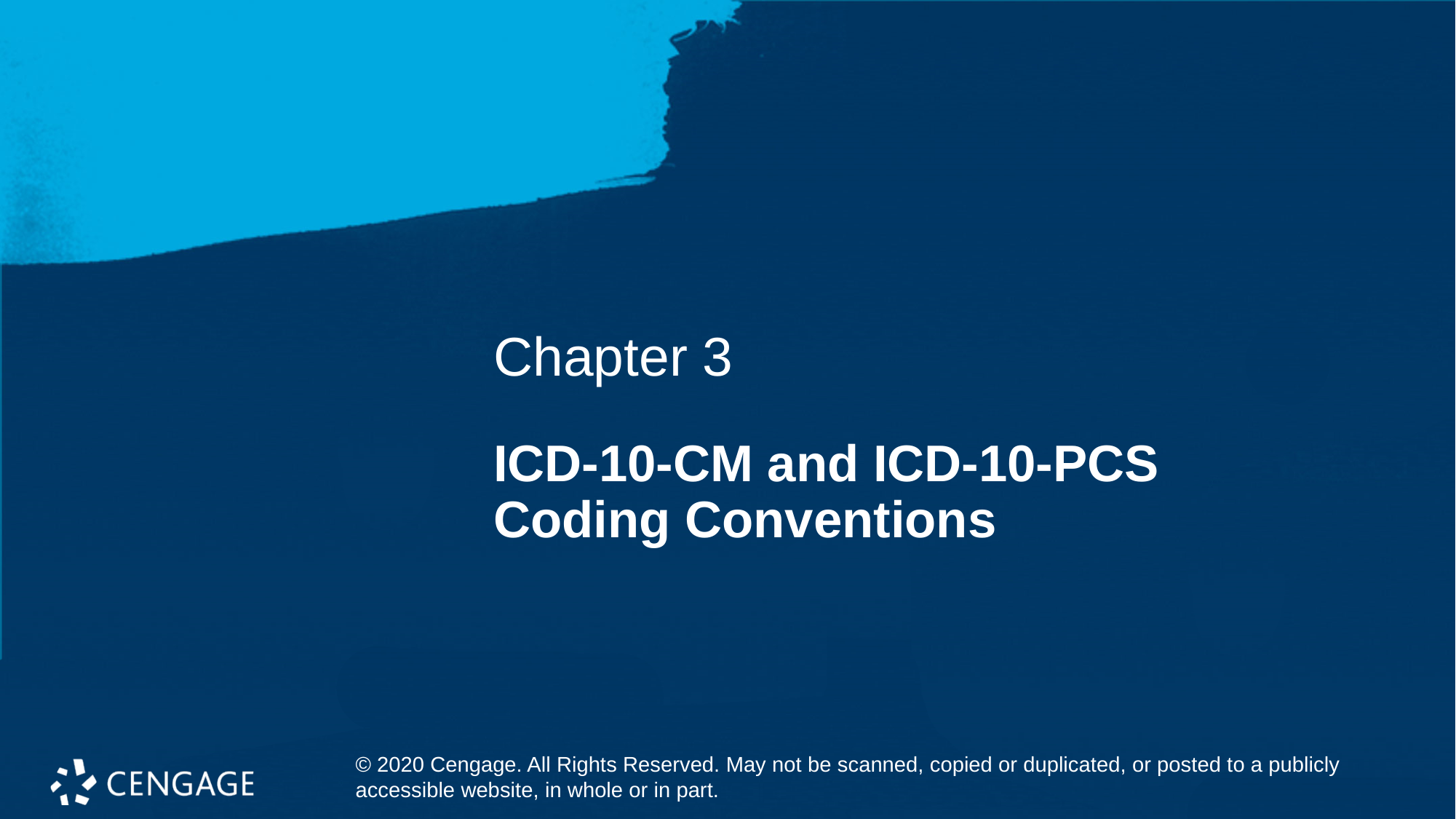

Chapter 3
# ICD-10-CM and ICD-10-PCS Coding Conventions